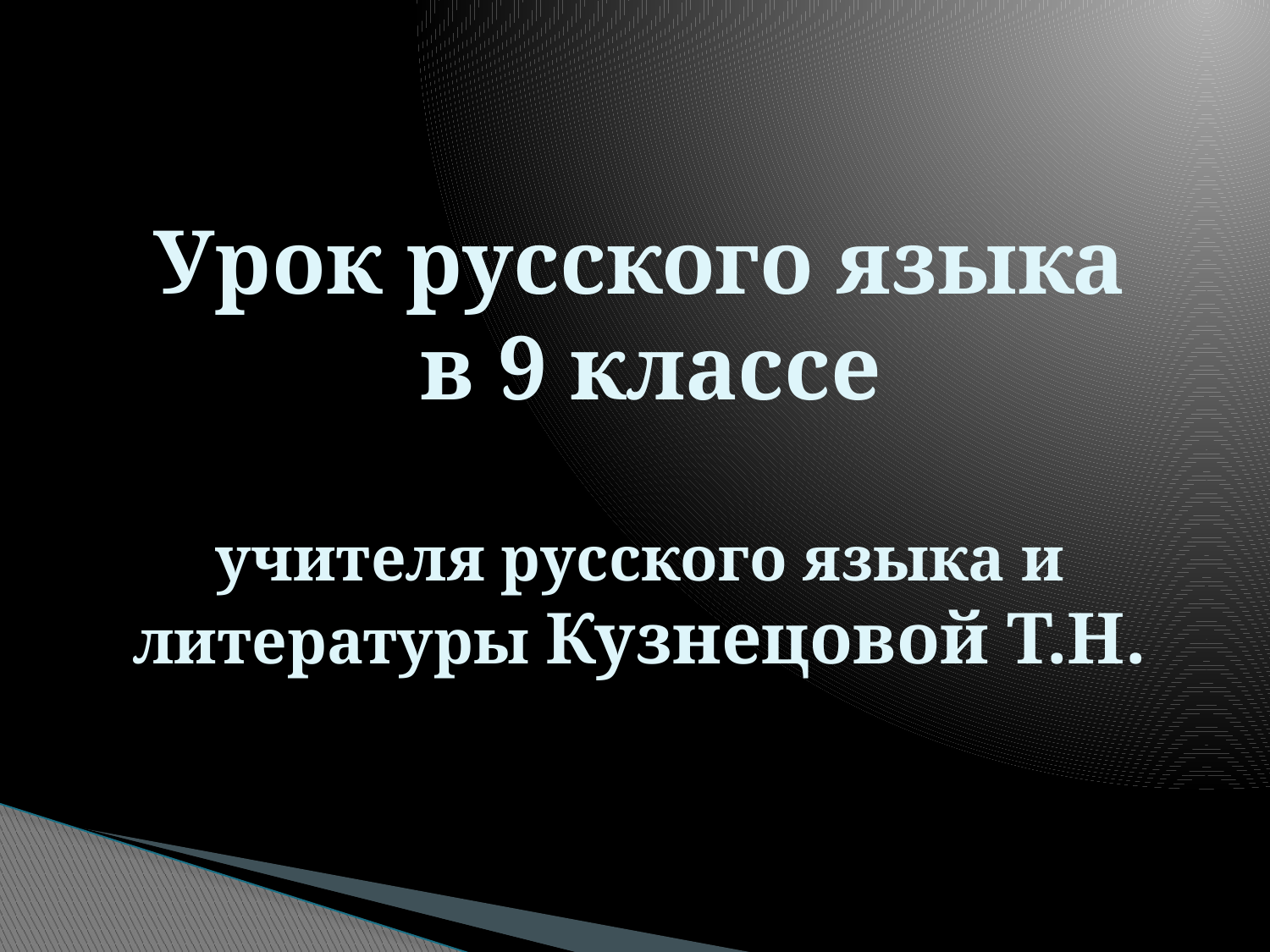

# Урок русского языка в 9 классе учителя русского языка и литературы Кузнецовой Т.Н.